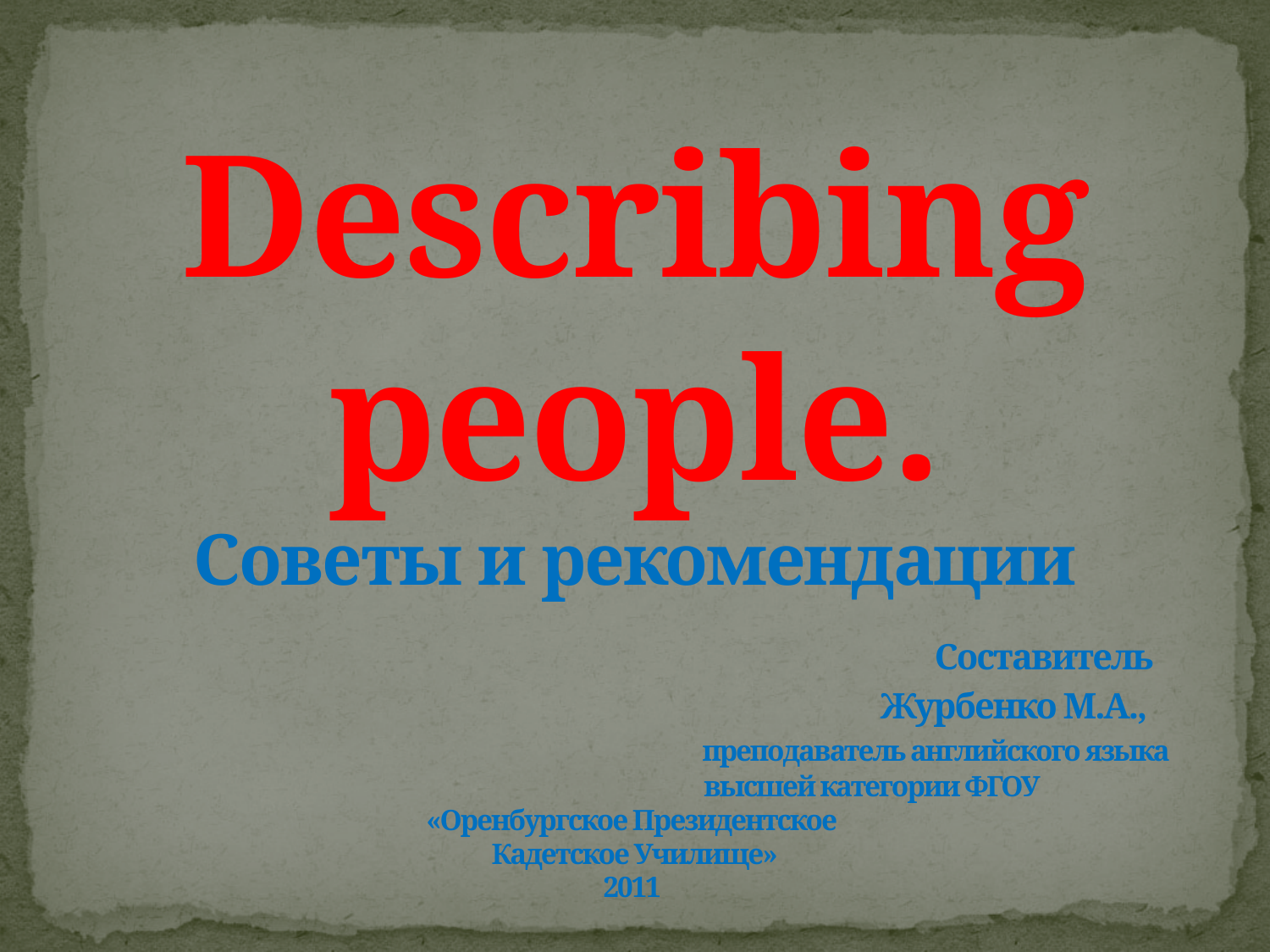

# Describing people. Советы и рекомендации Составитель Журбенко М.А., преподаватель английского языка высшей категории ФГОУ «Оренбургское Президентское Кадетское Училище» 2011